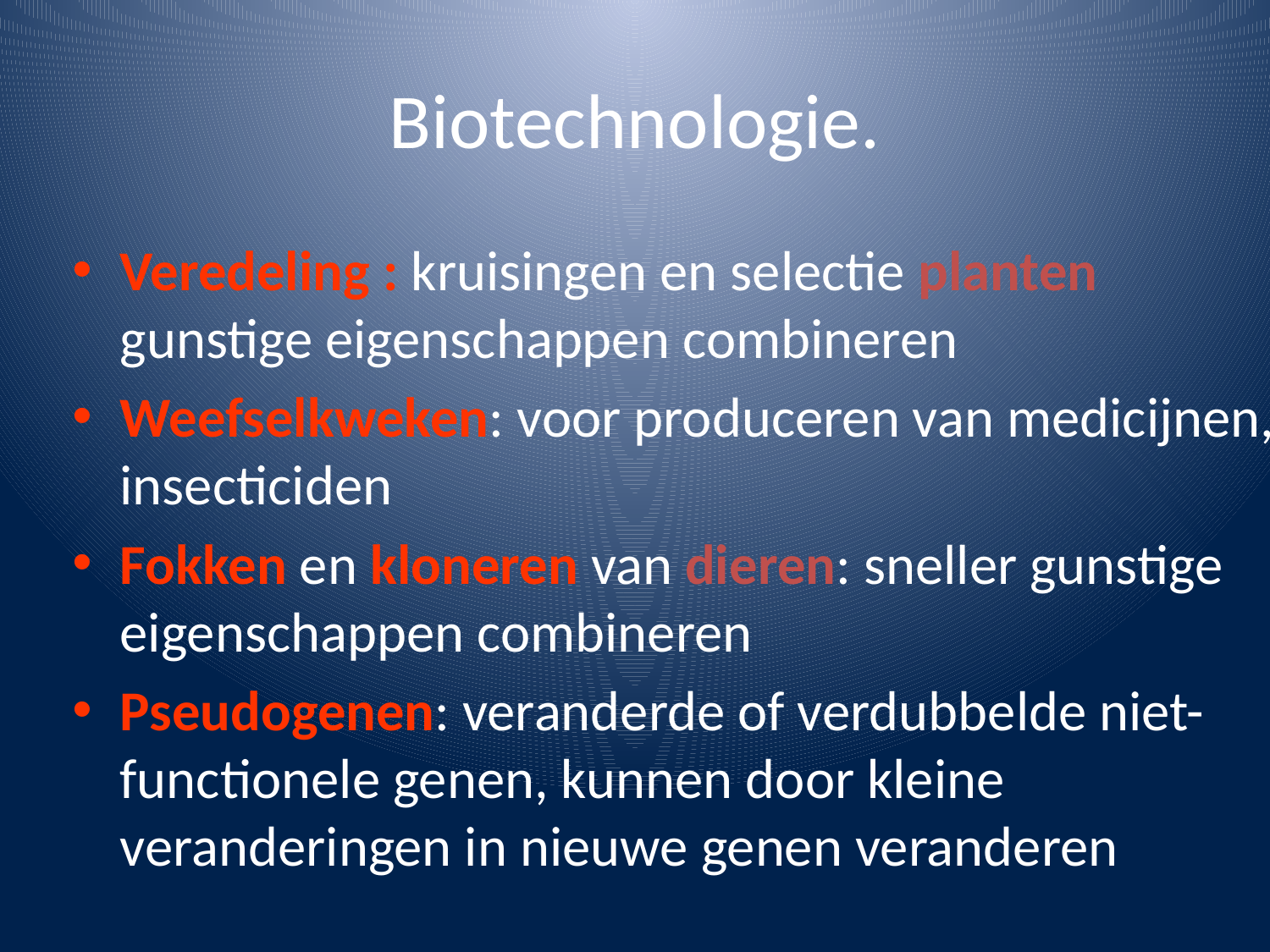

# Biotechnologie.
Veredeling : kruisingen en selectie planten    gunstige eigenschappen combineren
Weefselkweken: voor produceren van medicijnen, insecticiden
Fokken en kloneren van dieren: sneller gunstige eigenschappen combineren
Pseudogenen: veranderde of verdubbelde niet-functionele genen, kunnen door kleine veranderingen in nieuwe genen veranderen